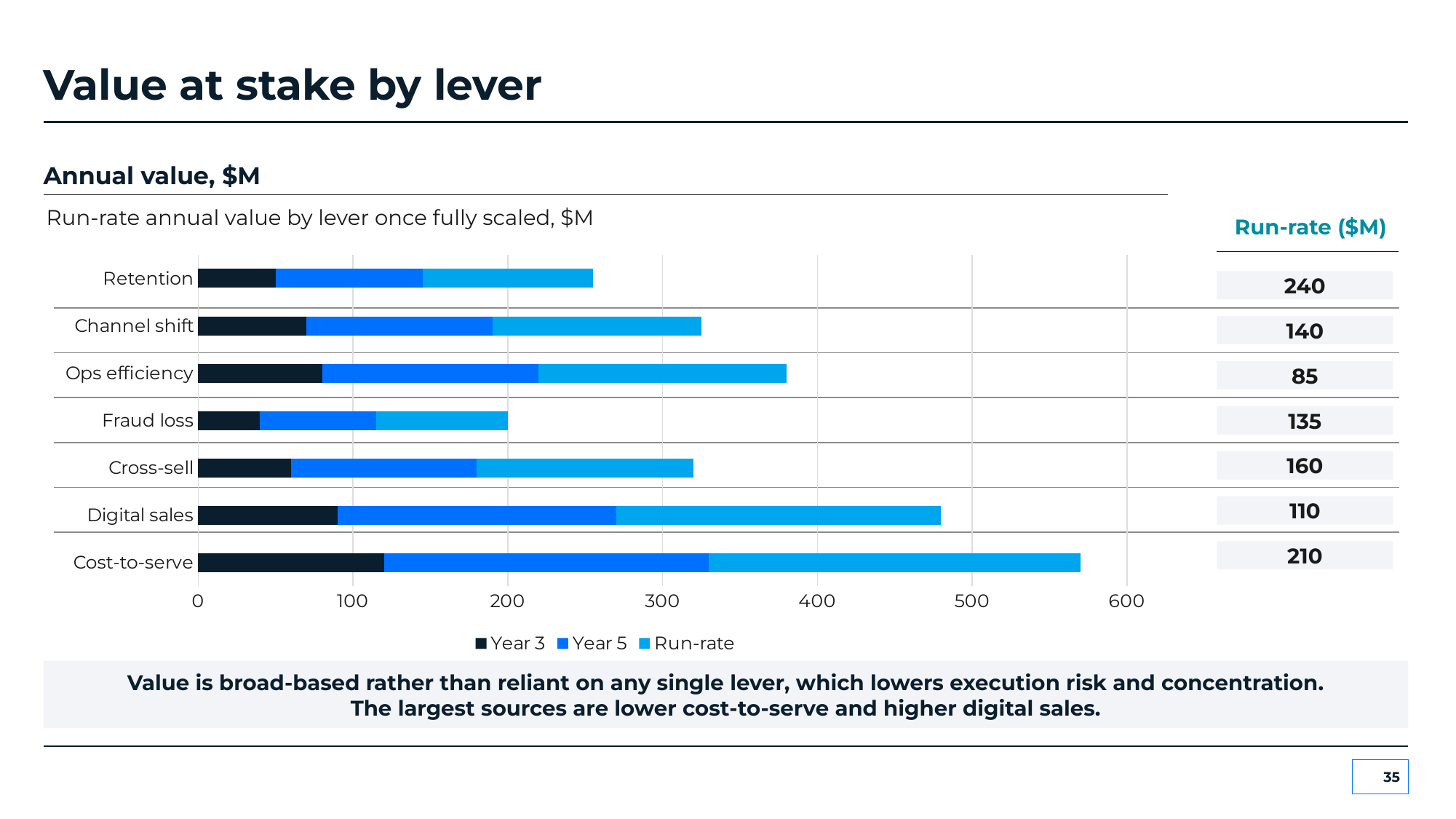

# Value at stake by lever
Annual value, $M
Run-rate annual value by lever once fully scaled, $M
Run-rate ($M)

### Chart

| Category | Year 3 | Year 5 | Run-rate |
|---|---|---|---|
| Cost-to-serve | 120.0 | 210.0 | 240.0 |
| Digital sales | 90.0 | 180.0 | 210.0 |
| Cross-sell | 60.0 | 120.0 | 140.0 |
| Fraud loss | 40.0 | 75.0 | 85.0 |
| Ops efficiency | 80.0 | 140.0 | 160.0 |
| Channel shift | 70.0 | 120.0 | 135.0 |
| Retention | 50.0 | 95.0 | 110.0 |
|  |
| --- |
|  |
|  |
|  |
|  |
|  |
|  |
240
140
85
135
160
110
210
Value is broad-based rather than reliant on any single lever, which lowers execution risk and concentration.
The largest sources are lower cost-to-serve and higher digital sales.
35